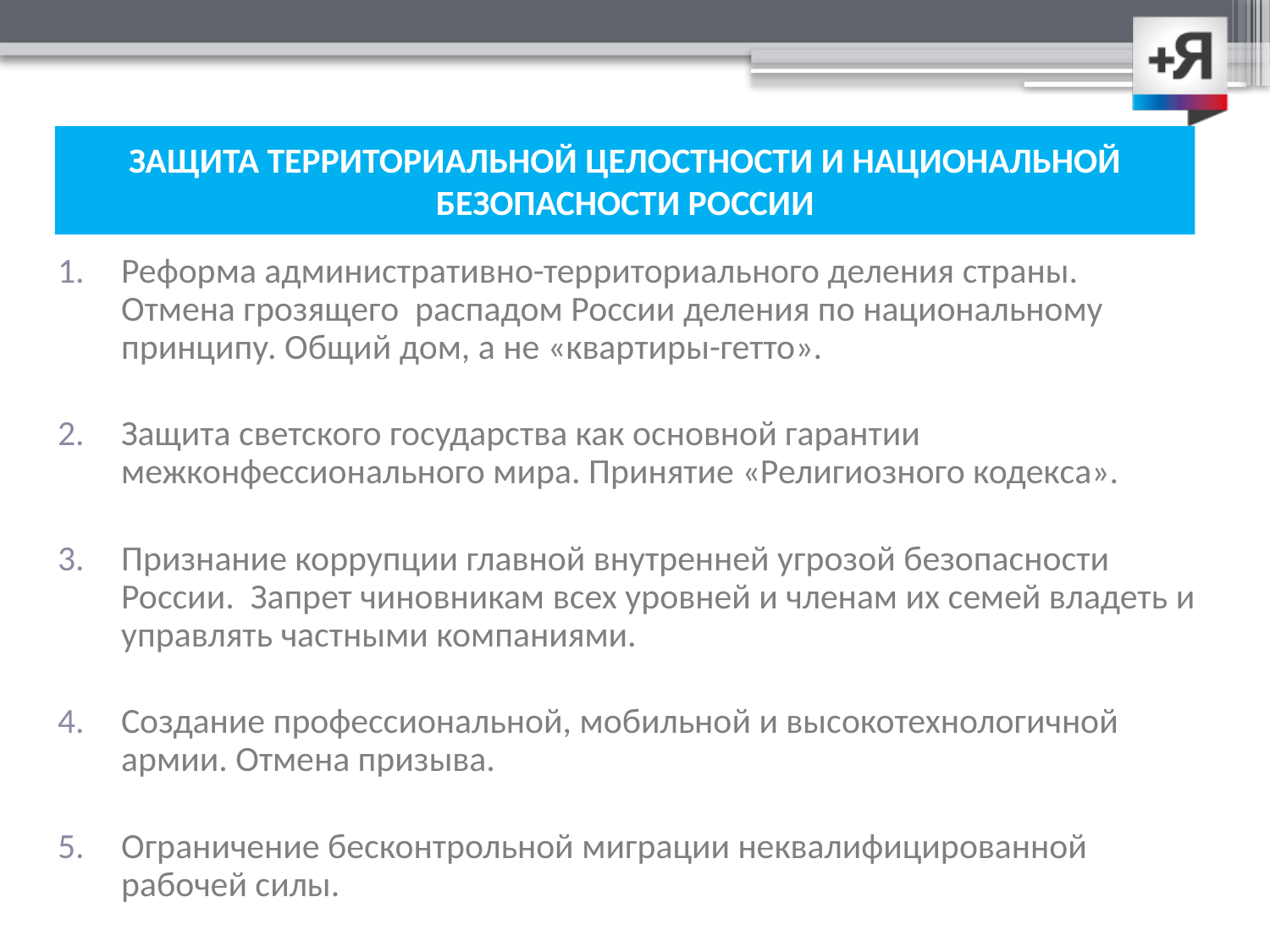

# ЗАЩИТА ТЕРРИТОРИАЛЬНОЙ ЦЕЛОСТНОСТИ И НАЦИОНАЛЬНОЙ БЕЗОПАСНОСТИ РОССИИ
Реформа административно-территориального деления страны. Отмена грозящего  распадом России деления по национальному принципу. Общий дом, а не «квартиры-гетто».

Защита светского государства как основной гарантии межконфессионального мира. Принятие «Религиозного кодекса».

Признание коррупции главной внутренней угрозой безопасности России.  Запрет чиновникам всех уровней и членам их семей владеть и управлять частными компаниями.

Создание профессиональной, мобильной и высокотехнологичной армии. Отмена призыва.

Ограничение бесконтрольной миграции неквалифицированной рабочей силы.